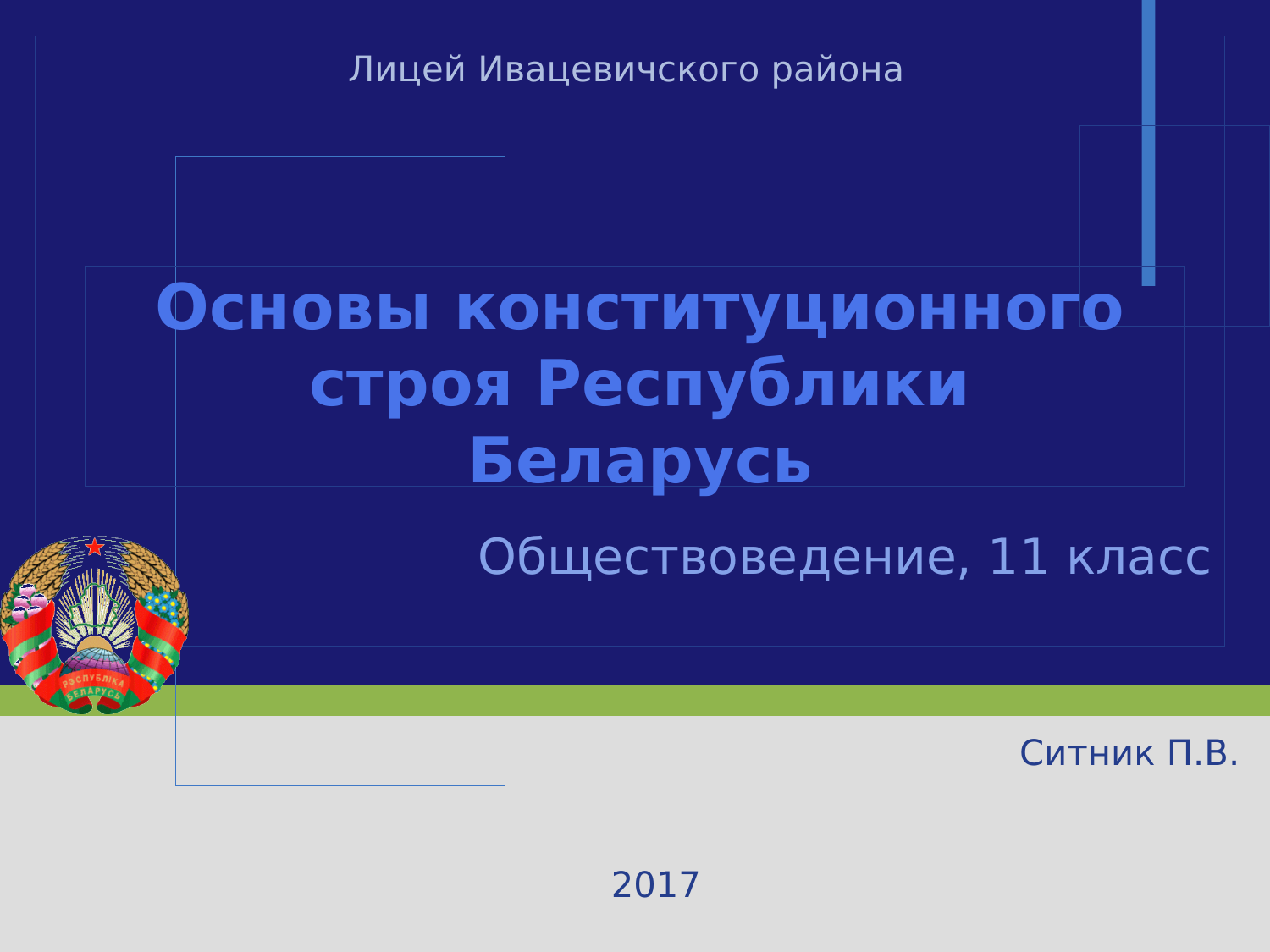

Лицей Ивацевичского района
# Основы конституционного строя Республики Беларусь
Обществоведение, 11 класс
Ситник П.В.
2017